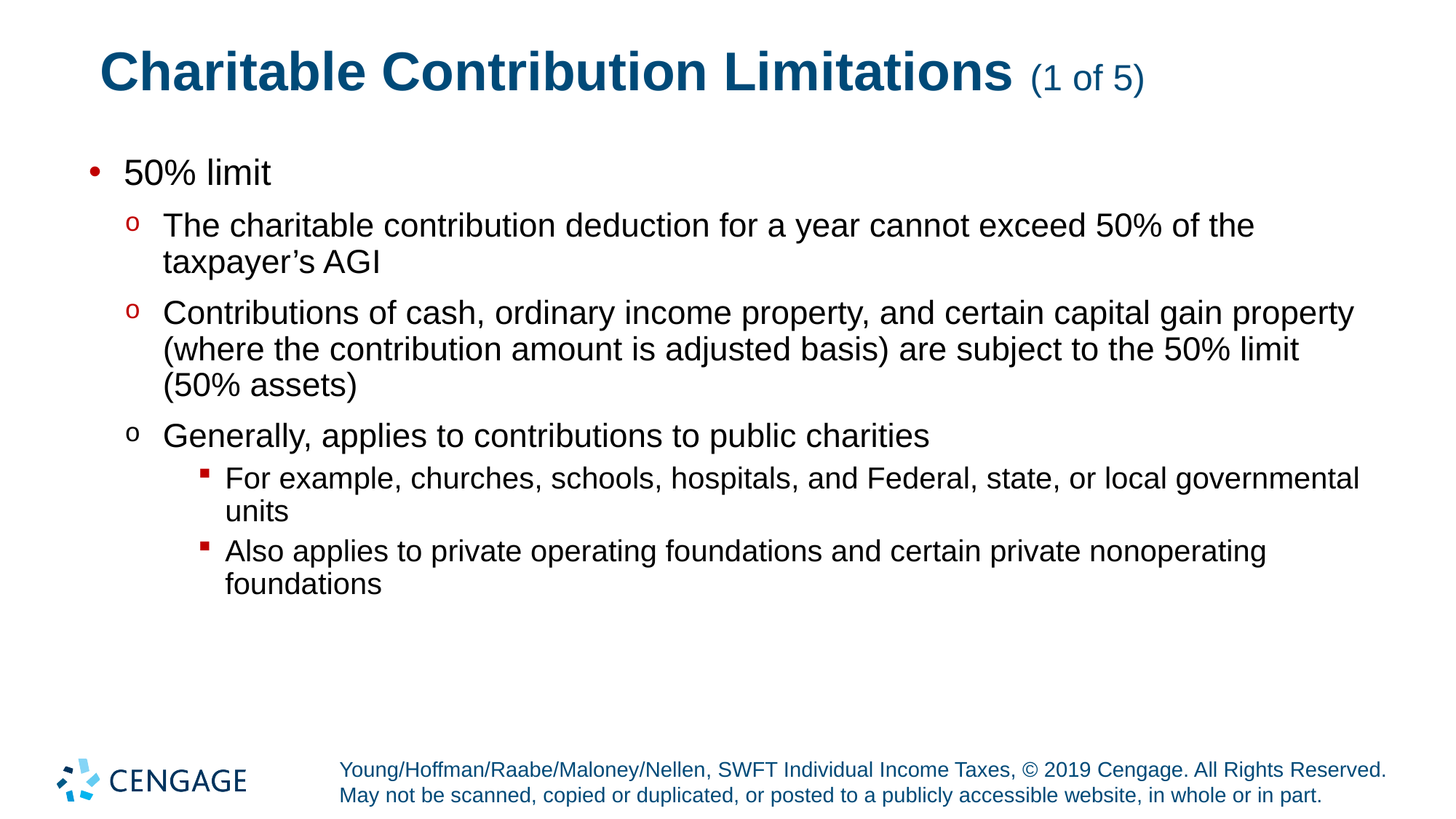

# Charitable Contribution Limitations (1 of 5)
50% limit
The charitable contribution deduction for a year cannot exceed 50% of the taxpayer’s A G I
Contributions of cash, ordinary income property, and certain capital gain property (where the contribution amount is adjusted basis) are subject to the 50% limit (50% assets)
Generally, applies to contributions to public charities
For example, churches, schools, hospitals, and Federal, state, or local governmental units
Also applies to private operating foundations and certain private nonoperating foundations